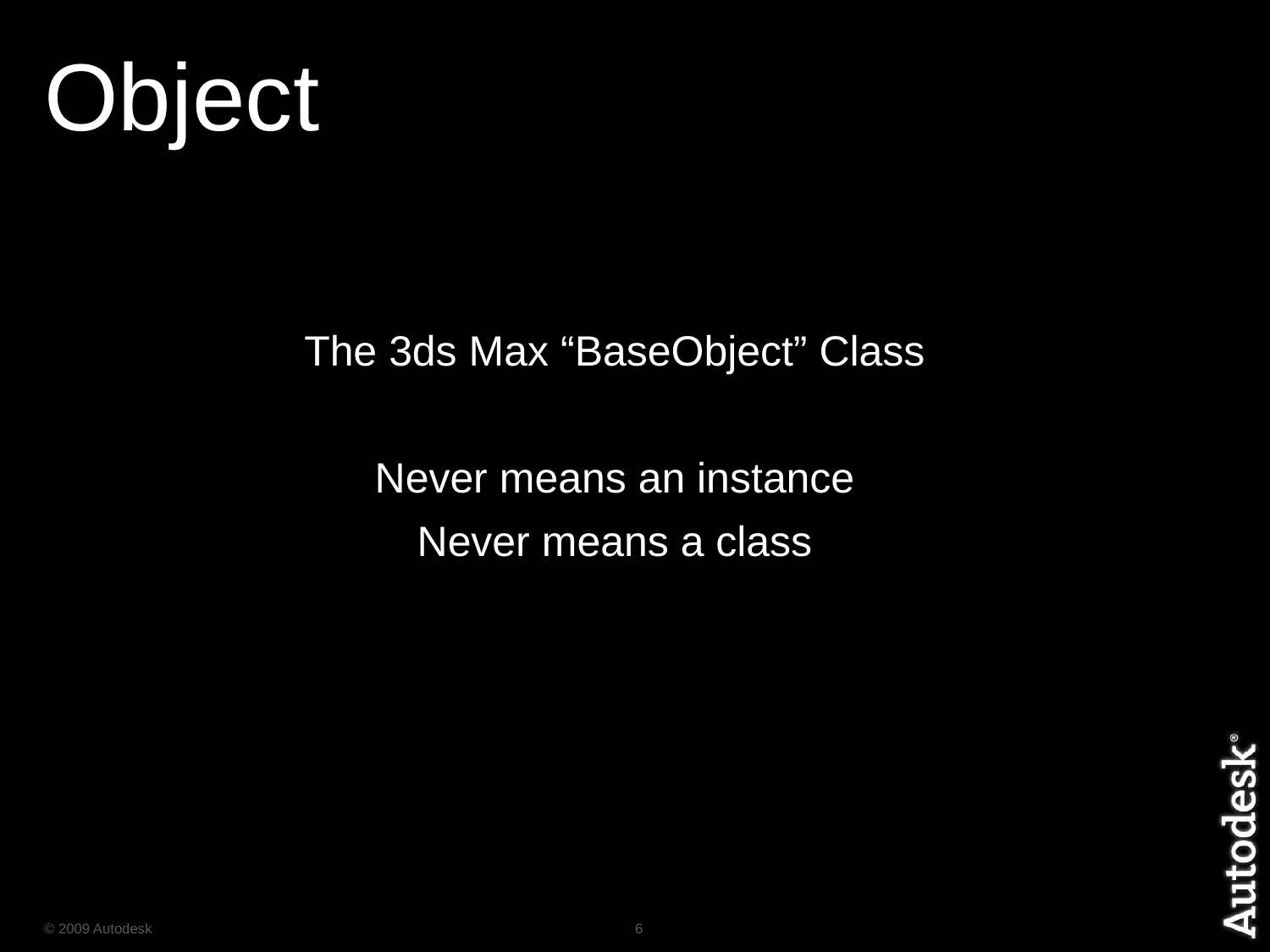

# Object

The 3ds Max “BaseObject” Class

Never means an instance
Never means a class